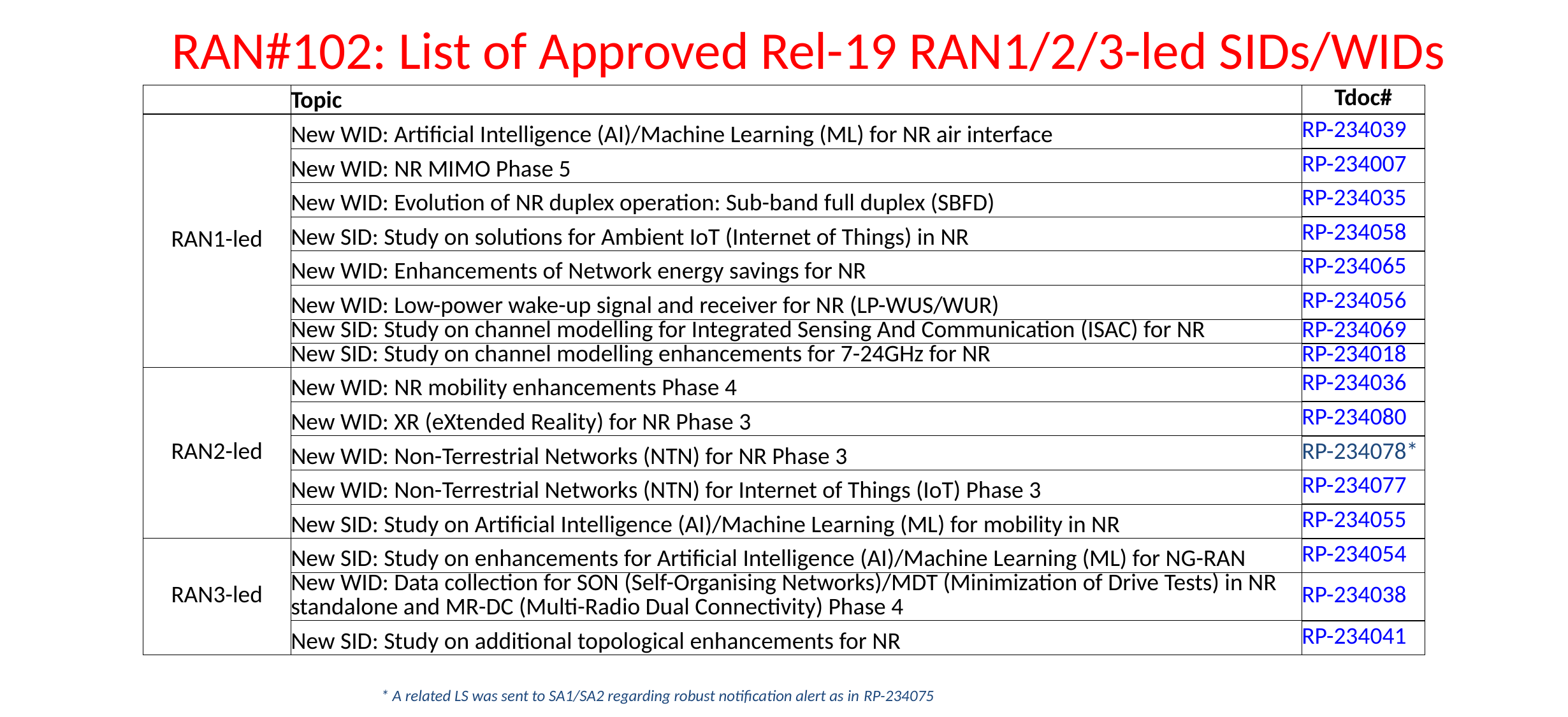

# RAN#102: List of Approved Rel-19 RAN1/2/3-led SIDs/WIDs
|  | Topic | Tdoc# |
| --- | --- | --- |
| RAN1-led | New WID: Artificial Intelligence (AI)/Machine Learning (ML) for NR air interface | RP-234039 |
|  | New WID: NR MIMO Phase 5 | RP-234007 |
|  | New WID: Evolution of NR duplex operation: Sub-band full duplex (SBFD) | RP-234035 |
|  | New SID: Study on solutions for Ambient IoT (Internet of Things) in NR | RP-234058 |
|  | New WID: Enhancements of Network energy savings for NR | RP-234065 |
|  | New WID: Low-power wake-up signal and receiver for NR (LP-WUS/WUR) | RP-234056 |
|  | New SID: Study on channel modelling for Integrated Sensing And Communication (ISAC) for NR | RP-234069 |
|  | New SID: Study on channel modelling enhancements for 7-24GHz for NR | RP-234018 |
| RAN2-led | New WID: NR mobility enhancements Phase 4 | RP-234036 |
|  | New WID: XR (eXtended Reality) for NR Phase 3 | RP-234080 |
|  | New WID: Non-Terrestrial Networks (NTN) for NR Phase 3 | RP-234078\* |
|  | New WID: Non-Terrestrial Networks (NTN) for Internet of Things (IoT) Phase 3 | RP-234077 |
|  | New SID: Study on Artificial Intelligence (AI)/Machine Learning (ML) for mobility in NR | RP-234055 |
| RAN3-led | New SID: Study on enhancements for Artificial Intelligence (AI)/Machine Learning (ML) for NG-RAN | RP-234054 |
|  | New WID: Data collection for SON (Self-Organising Networks)/MDT (Minimization of Drive Tests) in NR standalone and MR-DC (Multi-Radio Dual Connectivity) Phase 4 | RP-234038 |
|  | New SID: Study on additional topological enhancements for NR | RP-234041 |
* A related LS was sent to SA1/SA2 regarding robust notification alert as in RP-234075